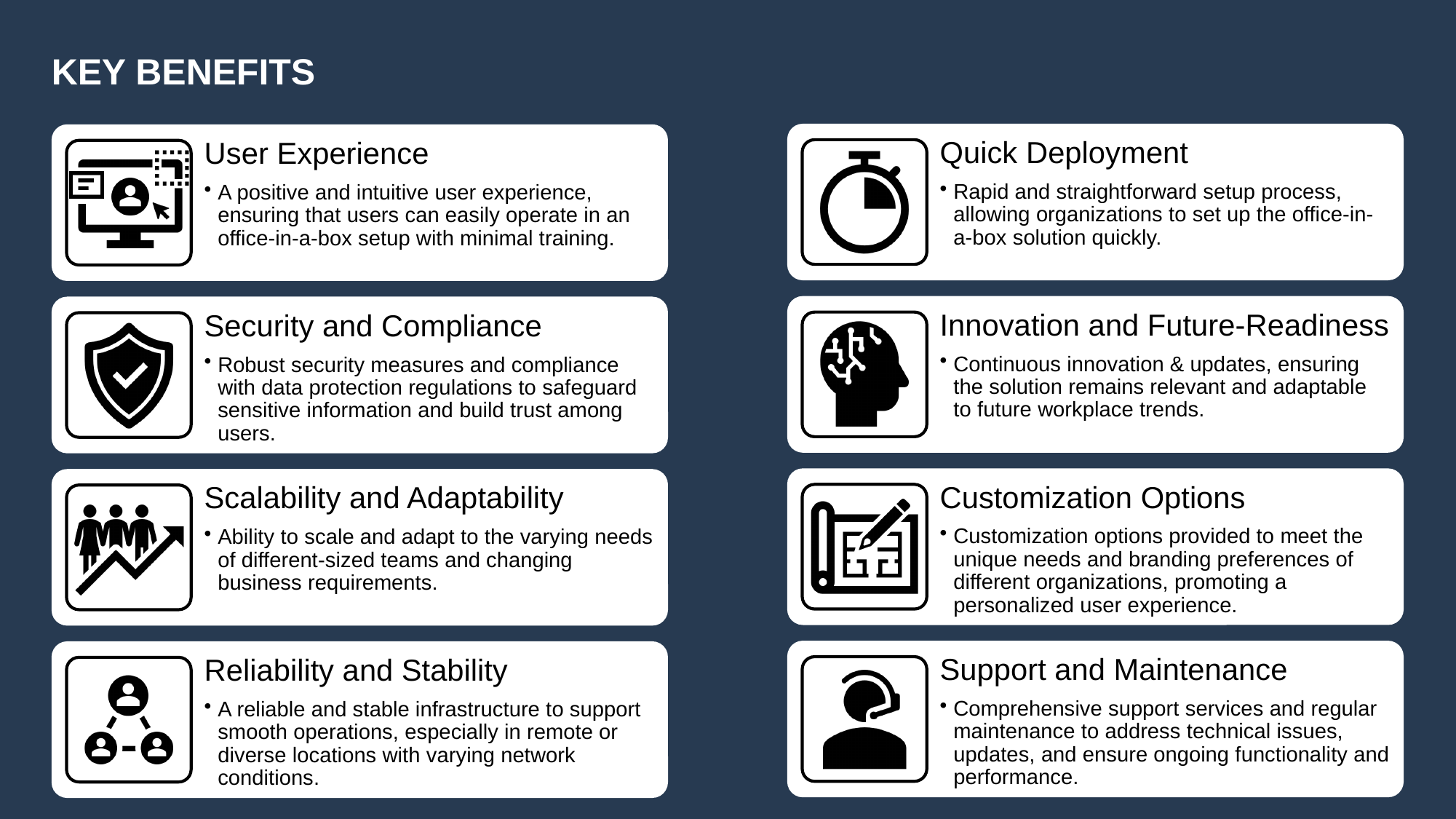

# Key Benefits
Quick Deployment
Rapid and straightforward setup process, allowing organizations to set up the office-in-a-box solution quickly.
Innovation and Future-Readiness
Continuous innovation & updates, ensuring the solution remains relevant and adaptable to future workplace trends.
Customization Options
Customization options provided to meet the unique needs and branding preferences of different organizations, promoting a personalized user experience.
Support and Maintenance
Comprehensive support services and regular maintenance to address technical issues, updates, and ensure ongoing functionality and performance.
User Experience
A positive and intuitive user experience, ensuring that users can easily operate in an office-in-a-box setup with minimal training.
Security and Compliance
Robust security measures and compliance with data protection regulations to safeguard sensitive information and build trust among users.
Scalability and Adaptability
Ability to scale and adapt to the varying needs of different-sized teams and changing business requirements.
Reliability and Stability
A reliable and stable infrastructure to support smooth operations, especially in remote or diverse locations with varying network conditions.